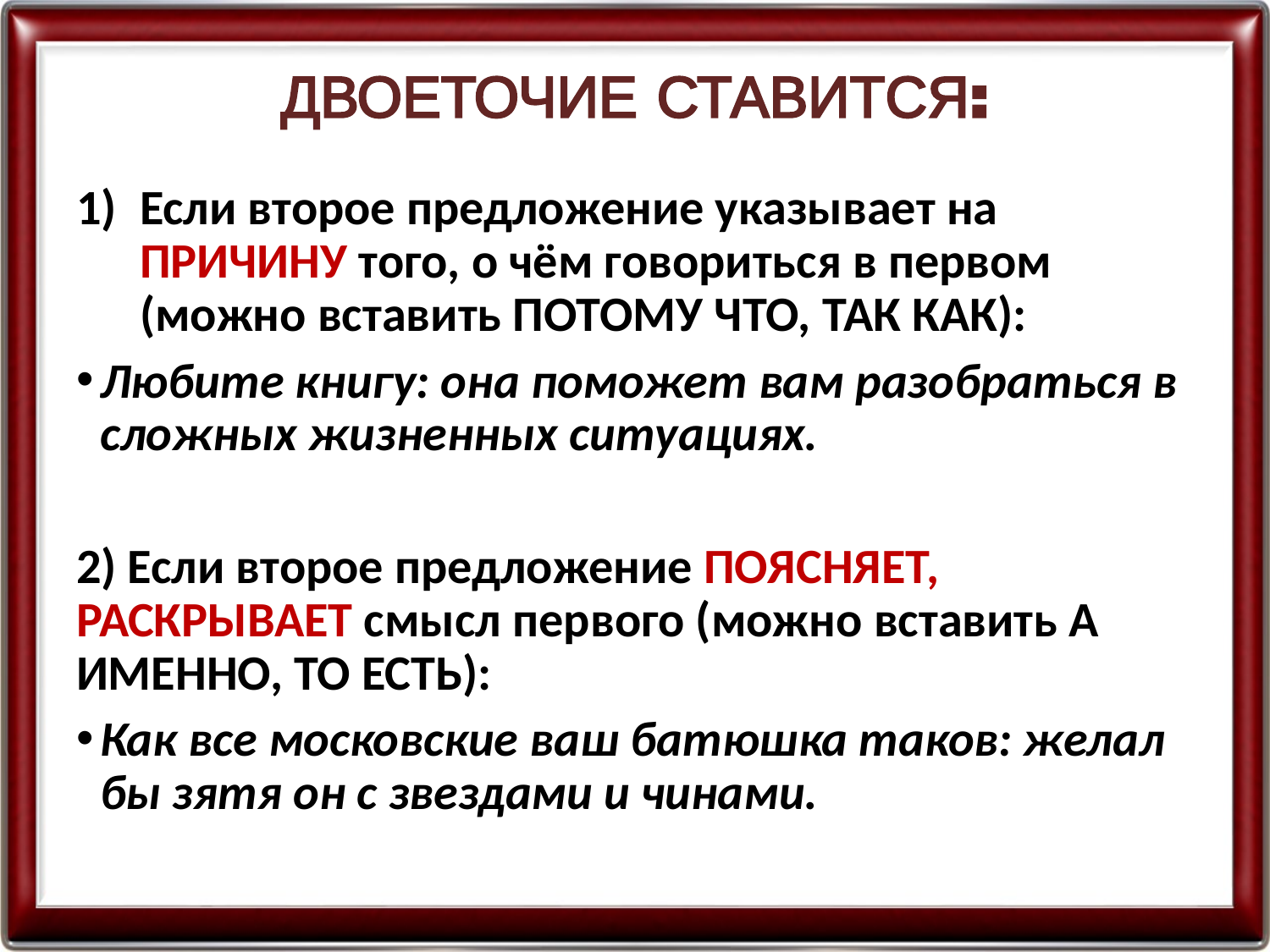

# ДВОЕТОЧИЕ СТАВИТСЯ:
Если второе предложение указывает на ПРИЧИНУ того, о чём говориться в первом (можно вставить ПОТОМУ ЧТО, ТАК КАК):
Любите книгу: она поможет вам разобраться в сложных жизненных ситуациях.

2) Если второе предложение ПОЯСНЯЕТ, РАСКРЫВАЕТ смысл первого (можно вставить А ИМЕННО, ТО ЕСТЬ):
Как все московские ваш батюшка таков: желал бы зятя он с звездами и чинами.